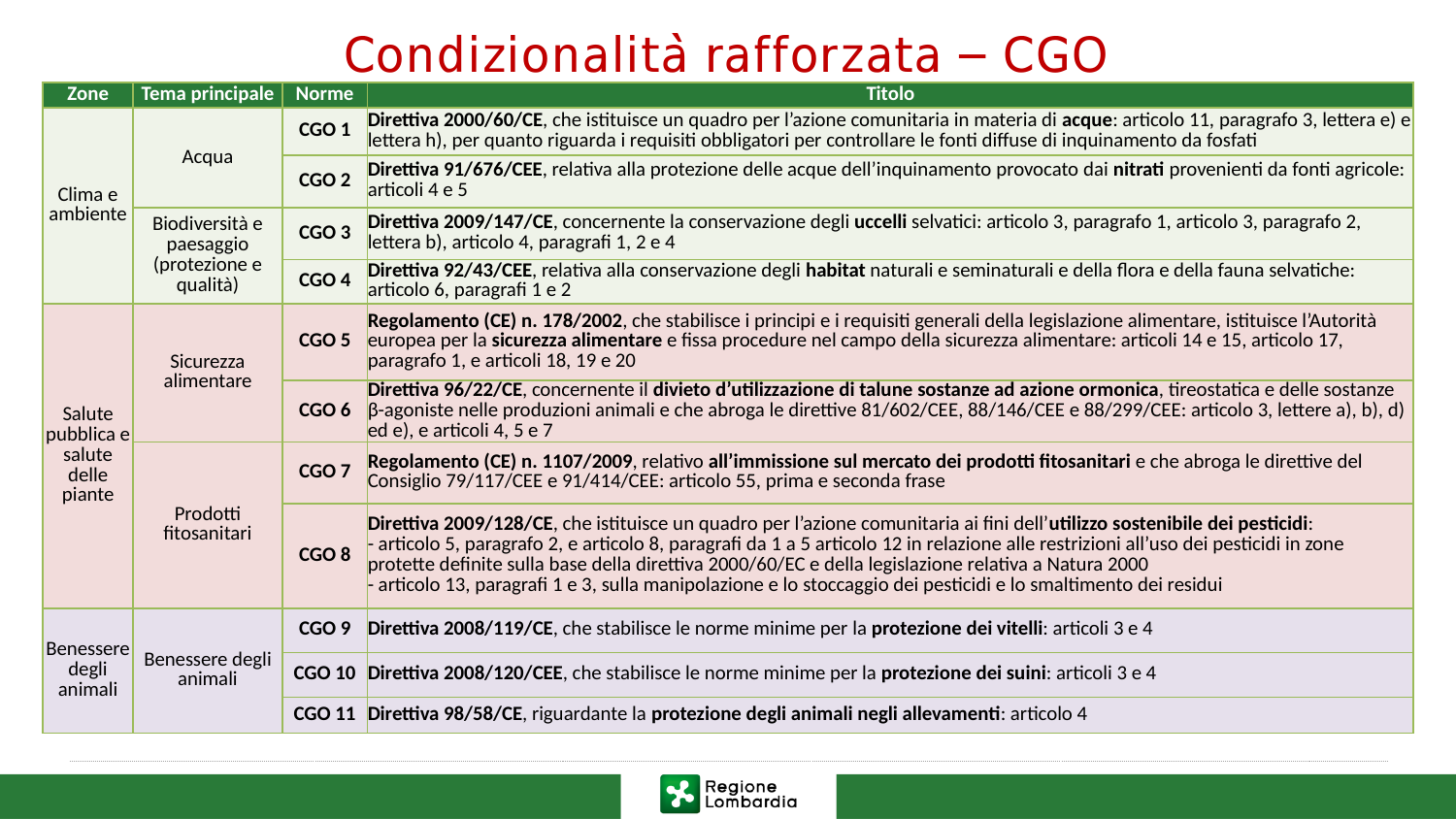

# Condizionalità rafforzata – CGO
| Zone | Tema principale | Norme | Titolo |
| --- | --- | --- | --- |
| Clima e ambiente | Acqua | CGO 1 | Direttiva 2000/60/CE, che istituisce un quadro per l’azione comunitaria in materia di acque: articolo 11, paragrafo 3, lettera e) e lettera h), per quanto riguarda i requisiti obbligatori per controllare le fonti diffuse di inquinamento da fosfati |
|  |  | CGO 2 | Direttiva 91/676/CEE, relativa alla protezione delle acque dell’inquinamento provocato dai nitrati provenienti da fonti agricole: articoli 4 e 5 |
|  | Biodiversità e paesaggio (protezione e qualità) | CGO 3 | Direttiva 2009/147/CE, concernente la conservazione degli uccelli selvatici: articolo 3, paragrafo 1, articolo 3, paragrafo 2, lettera b), articolo 4, paragrafi 1, 2 e 4 |
|  |  | CGO 4 | Direttiva 92/43/CEE, relativa alla conservazione degli habitat naturali e seminaturali e della flora e della fauna selvatiche: articolo 6, paragrafi 1 e 2 |
| Salute pubblica e salute delle piante | Sicurezza alimentare | CGO 5 | Regolamento (CE) n. 178/2002, che stabilisce i principi e i requisiti generali della legislazione alimentare, istituisce l’Autorità europea per la sicurezza alimentare e fissa procedure nel campo della sicurezza alimentare: articoli 14 e 15, articolo 17, paragrafo 1, e articoli 18, 19 e 20 |
|  |  | CGO 6 | Direttiva 96/22/CE, concernente il divieto d’utilizzazione di talune sostanze ad azione ormonica, tireostatica e delle sostanze β-agoniste nelle produzioni animali e che abroga le direttive 81/602/CEE, 88/146/CEE e 88/299/CEE: articolo 3, lettere a), b), d) ed e), e articoli 4, 5 e 7 |
|  | Prodotti fitosanitari | CGO 7 | Regolamento (CE) n. 1107/2009, relativo all’immissione sul mercato dei prodotti fitosanitari e che abroga le direttive del Consiglio 79/117/CEE e 91/414/CEE: articolo 55, prima e seconda frase |
|  |  | CGO 8 | Direttiva 2009/128/CE, che istituisce un quadro per l’azione comunitaria ai fini dell’utilizzo sostenibile dei pesticidi: - articolo 5, paragrafo 2, e articolo 8, paragrafi da 1 a 5 articolo 12 in relazione alle restrizioni all’uso dei pesticidi in zone protette definite sulla base della direttiva 2000/60/EC e della legislazione relativa a Natura 2000 - articolo 13, paragrafi 1 e 3, sulla manipolazione e lo stoccaggio dei pesticidi e lo smaltimento dei residui |
| Benessere degli animali | Benessere degli animali | CGO 9 | Direttiva 2008/119/CE, che stabilisce le norme minime per la protezione dei vitelli: articoli 3 e 4 |
|  |  | CGO 10 | Direttiva 2008/120/CEE, che stabilisce le norme minime per la protezione dei suini: articoli 3 e 4 |
|  |  | CGO 11 | Direttiva 98/58/CE, riguardante la protezione degli animali negli allevamenti: articolo 4 |